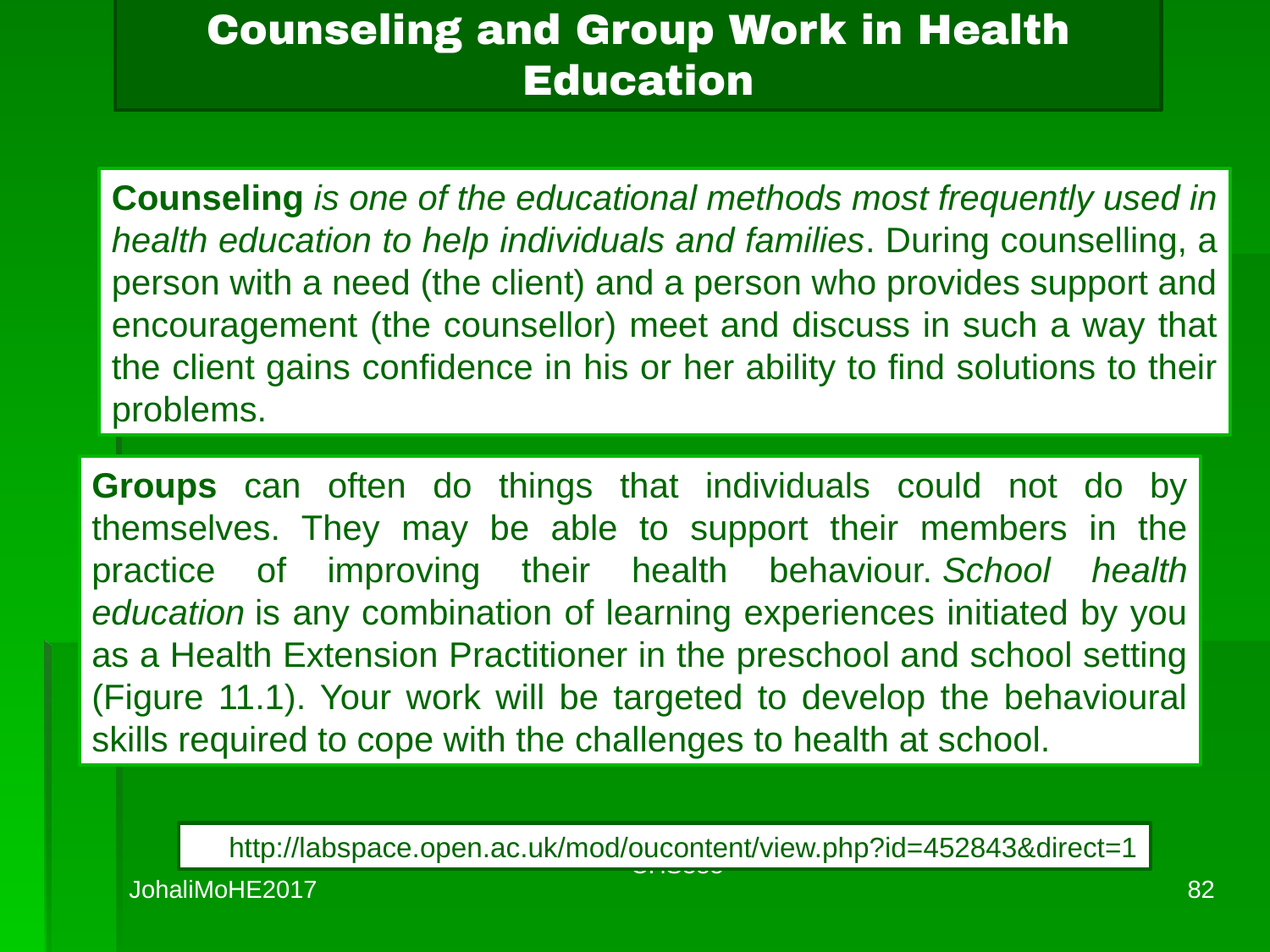

Counseling and Group Work in Health Education
Counseling is one of the educational methods most frequently used in health education to help individuals and families. During counselling, a person with a need (the client) and a person who provides support and encouragement (the counsellor) meet and discuss in such a way that the client gains confidence in his or her ability to find solutions to their problems.
Groups can often do things that individuals could not do by themselves. They may be able to support their members in the practice of improving their health behaviour. School health education is any combination of learning experiences initiated by you as a Health Extension Practitioner in the preschool and school setting (Figure 11.1). Your work will be targeted to develop the behavioural skills required to cope with the challenges to health at school.
http://labspace.open.ac.uk/mod/oucontent/view.php?id=452843&direct=1
CHS385
JohaliMoHE2017
82